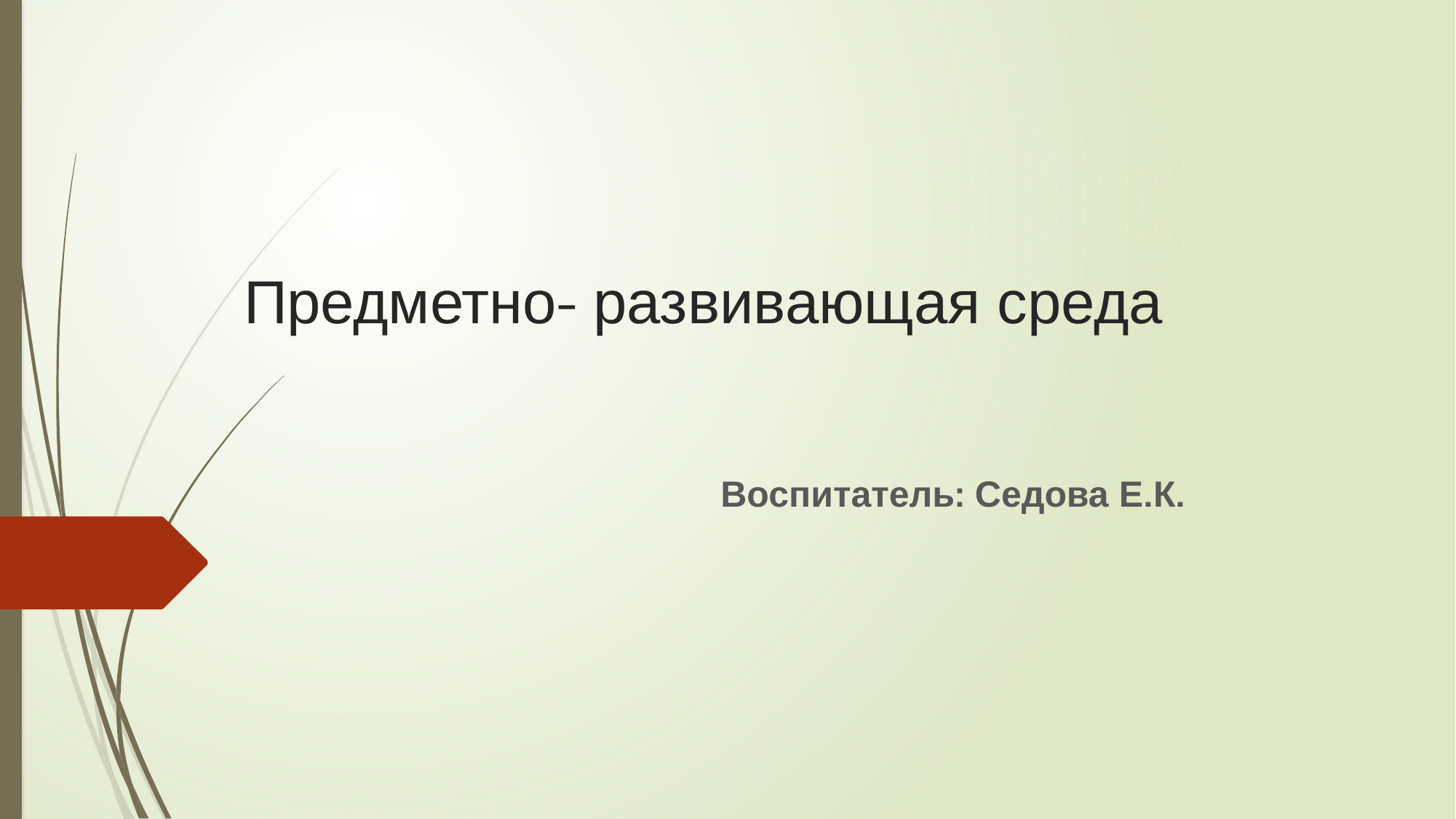

# Предметно- развивающая среда
Воспитатель: Седова Е.К.